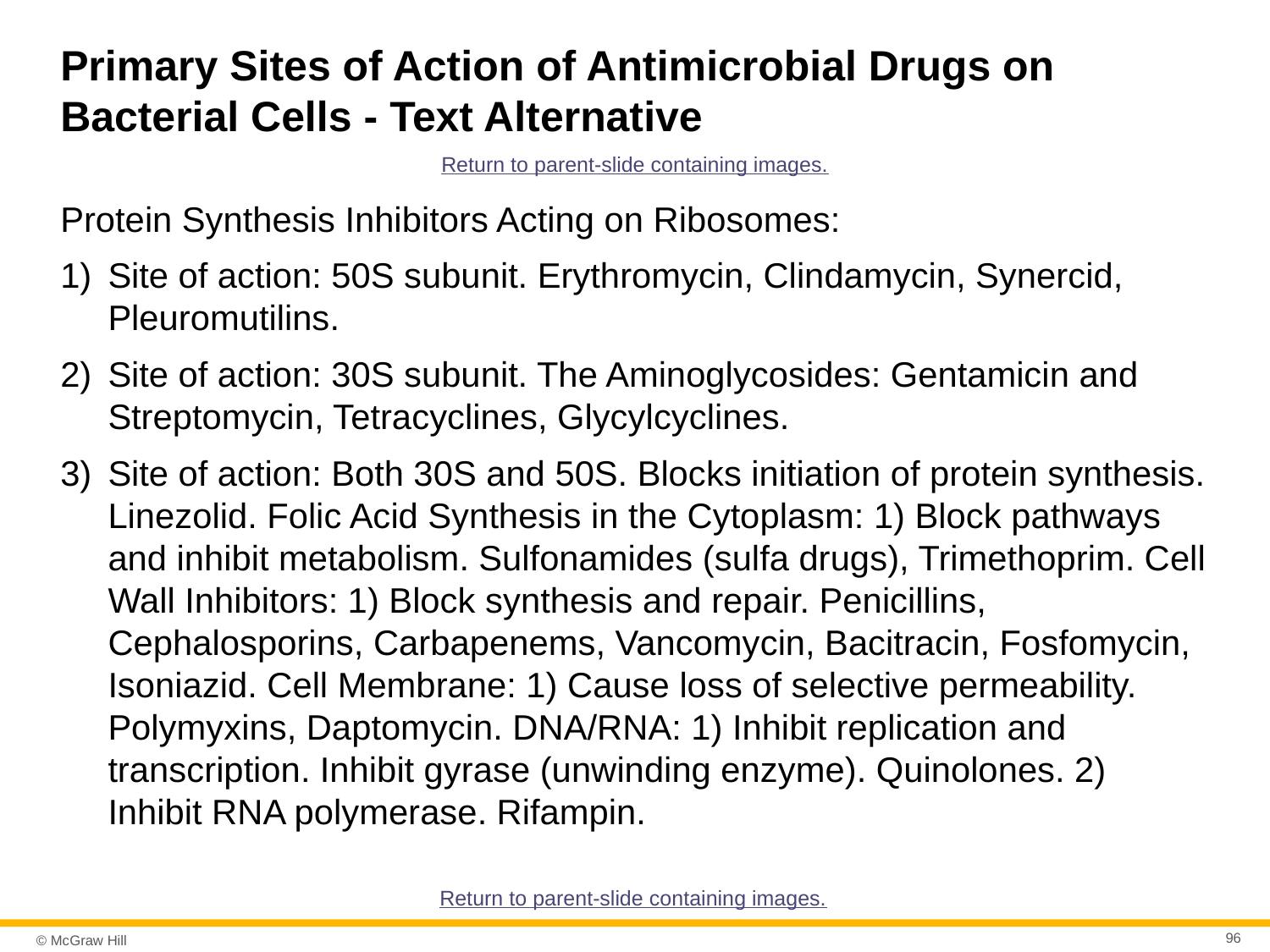

# Primary Sites of Action of Antimicrobial Drugs on Bacterial Cells - Text Alternative
Return to parent-slide containing images.
Protein Synthesis Inhibitors Acting on Ribosomes:
Site of action: 50S subunit. Erythromycin, Clindamycin, Synercid, Pleuromutilins.
Site of action: 30S subunit. The Aminoglycosides: Gentamicin and Streptomycin, Tetracyclines, Glycylcyclines.
Site of action: Both 30S and 50S. Blocks initiation of protein synthesis. Linezolid. Folic Acid Synthesis in the Cytoplasm: 1) Block pathways and inhibit metabolism. Sulfonamides (sulfa drugs), Trimethoprim. Cell Wall Inhibitors: 1) Block synthesis and repair. Penicillins, Cephalosporins, Carbapenems, Vancomycin, Bacitracin, Fosfomycin, Isoniazid. Cell Membrane: 1) Cause loss of selective permeability. Polymyxins, Daptomycin. DNA/RNA: 1) Inhibit replication and transcription. Inhibit gyrase (unwinding enzyme). Quinolones. 2) Inhibit RNA polymerase. Rifampin.
Return to parent-slide containing images.